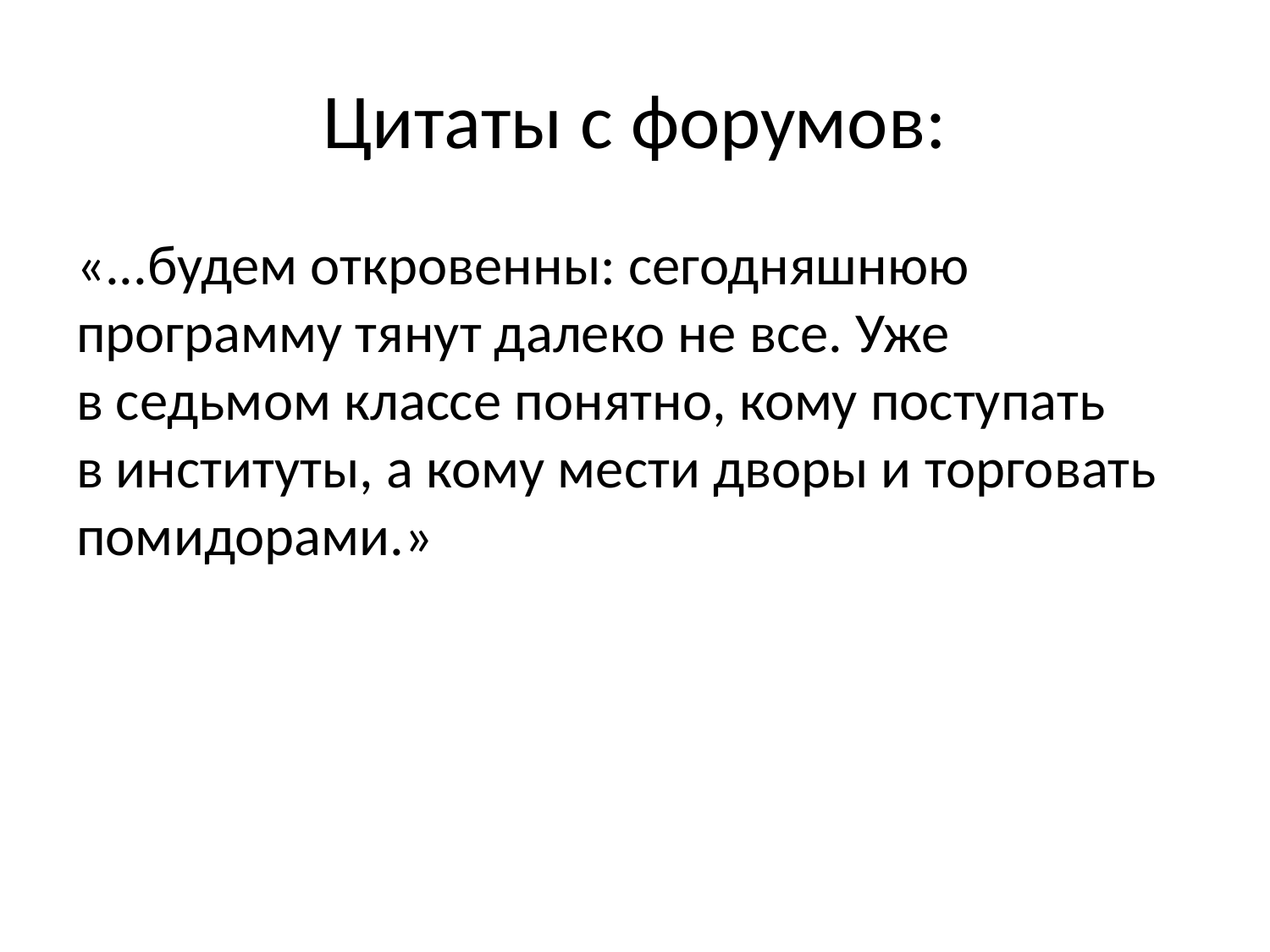

# Цитаты с форумов:
«...будем откровенны: сегодняшнюю программу тянут далеко не все. Уже в седьмом классе понятно, кому поступать в институты, а кому мести дворы и торговать помидорами.»